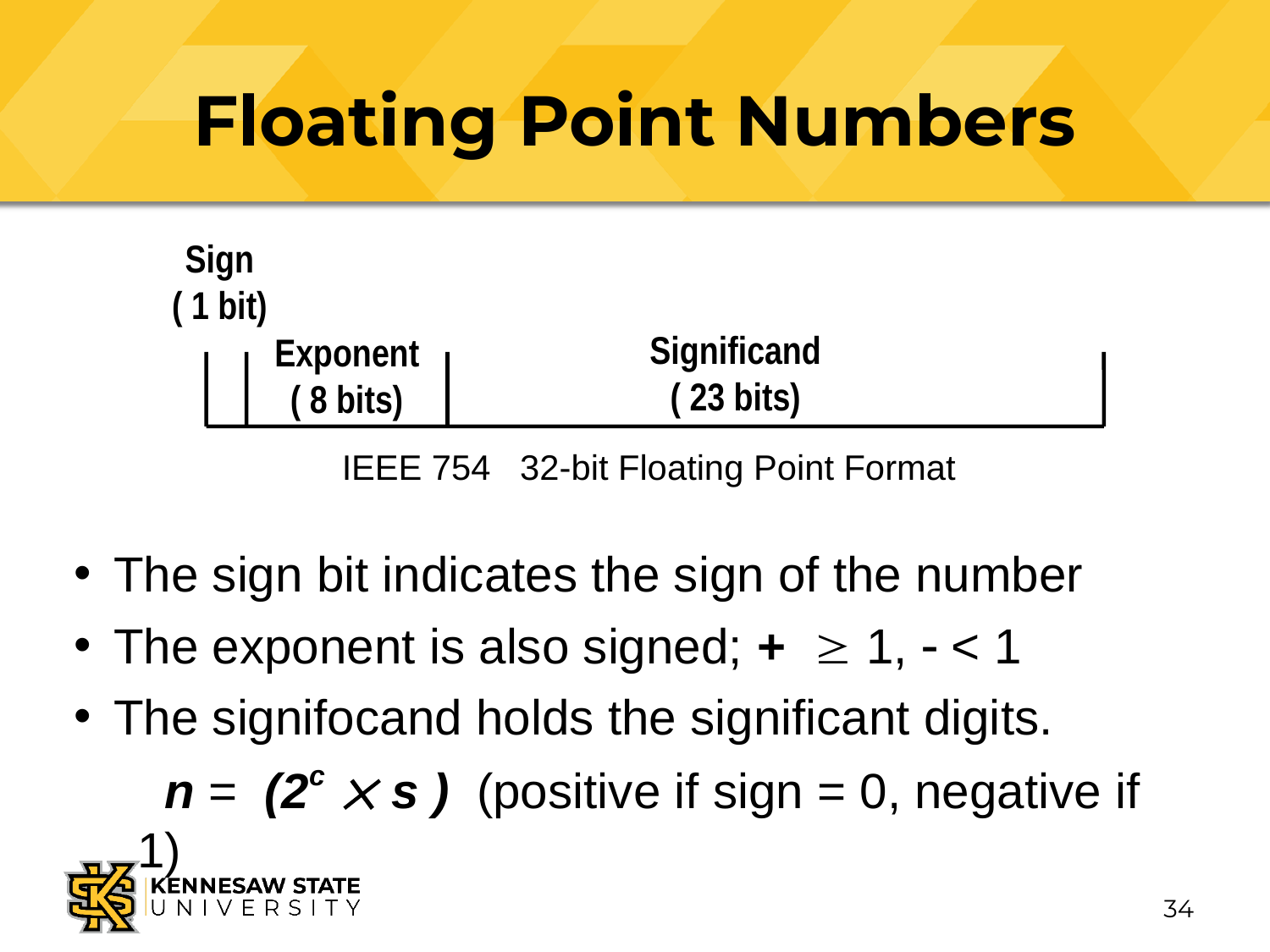

# Floating Point Numbers
Sign
( 1 bit)
Significand
( 23 bits)
Exponent
( 8 bits)

IEEE 754   32-bit Floating Point Format
The sign bit indicates the sign of the number
The exponent is also signed; +  ≥ 1, − < 1
The signifocand holds the significant digits.
  n =  (2c × s )  (positive if sign = 0, negative if 1)
34